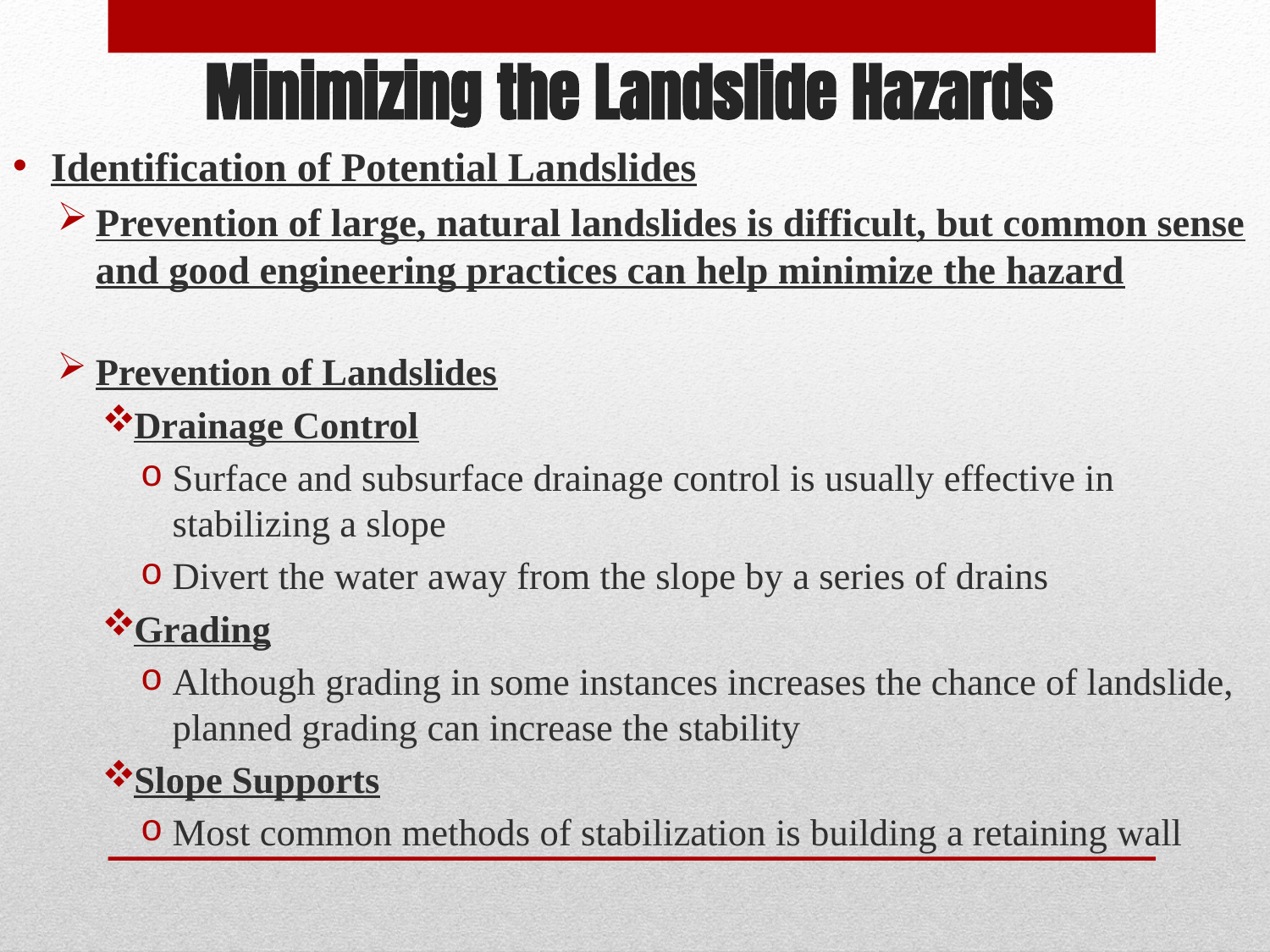

Minimizing the Landslide Hazards
Identification of Potential Landslides
Prevention of large, natural landslides is difficult, but common sense and good engineering practices can help minimize the hazard

Prevention of Landslides
Drainage Control
Surface and subsurface drainage control is usually effective in stabilizing a slope
Divert the water away from the slope by a series of drains
Grading
Although grading in some instances increases the chance of landslide, planned grading can increase the stability
Slope Supports
Most common methods of stabilization is building a retaining wall